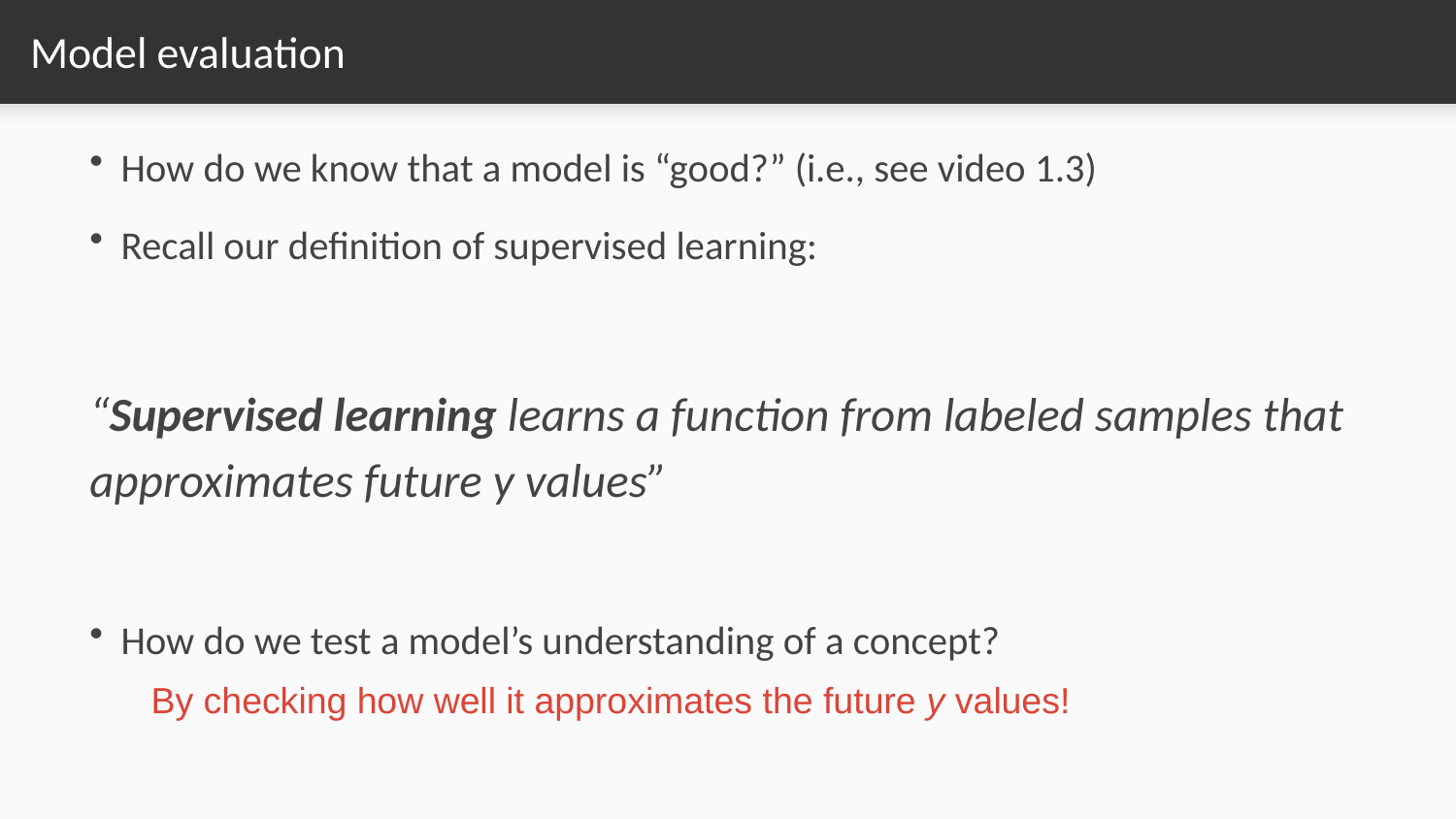

# Model evaluation
How do we know that a model is “good?” (i.e., see video 1.3)
Recall our definition of supervised learning:

“Supervised learning learns a function from labeled samples that approximates future y values”

How do we test a model’s understanding of a concept?
By checking how well it approximates the future y values!